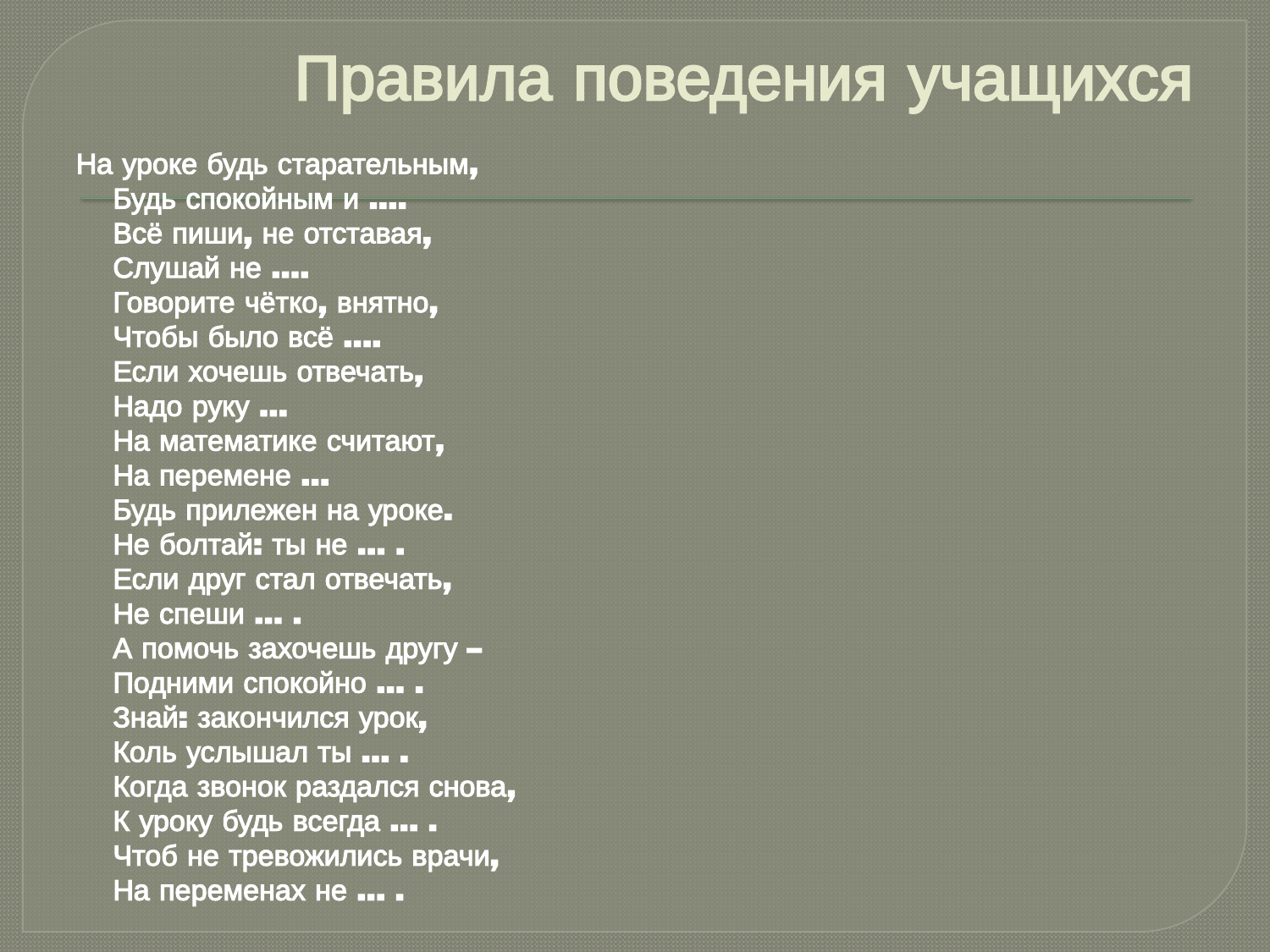

# Правила поведения учащихся
На уроке будь старательным,
Будь спокойным и ….
Всё пиши, не отставая,
Слушай не ….
Говорите чётко, внятно,
Чтобы было всё ….
Если хочешь отвечать,
Надо руку …
На математике считают,
На перемене …
Будь прилежен на уроке.
Не болтай: ты не … .
Если друг стал отвечать,
Не спеши … .
А помочь захочешь другу –
Подними спокойно … .
Знай: закончился урок,
Коль услышал ты … .
Когда звонок раздался снова,
К уроку будь всегда … .
Чтоб не тревожились врачи,
На переменах не … .